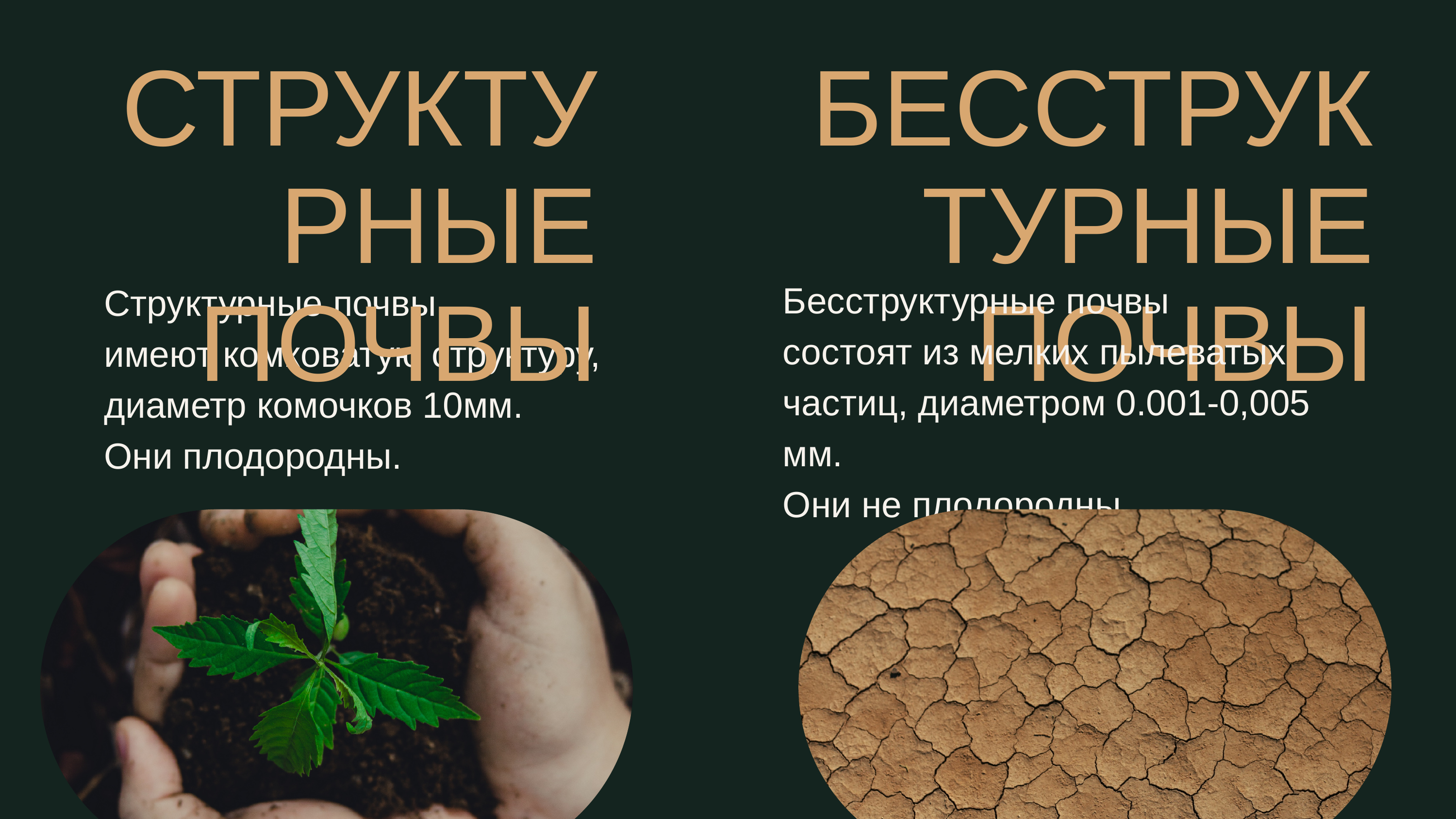

СТРУКТУРНЫЕ ПОЧВЫ
БЕССТРУКТУРНЫЕ ПОЧВЫ
Бесструктурные почвы
состоят из мелких пылеватых частиц, диаметром 0.001-0,005 мм.
Они не плодородны.

Структурные почвы
имеют комковатую структуру, диаметр комочков 10мм.
Они плодородны.